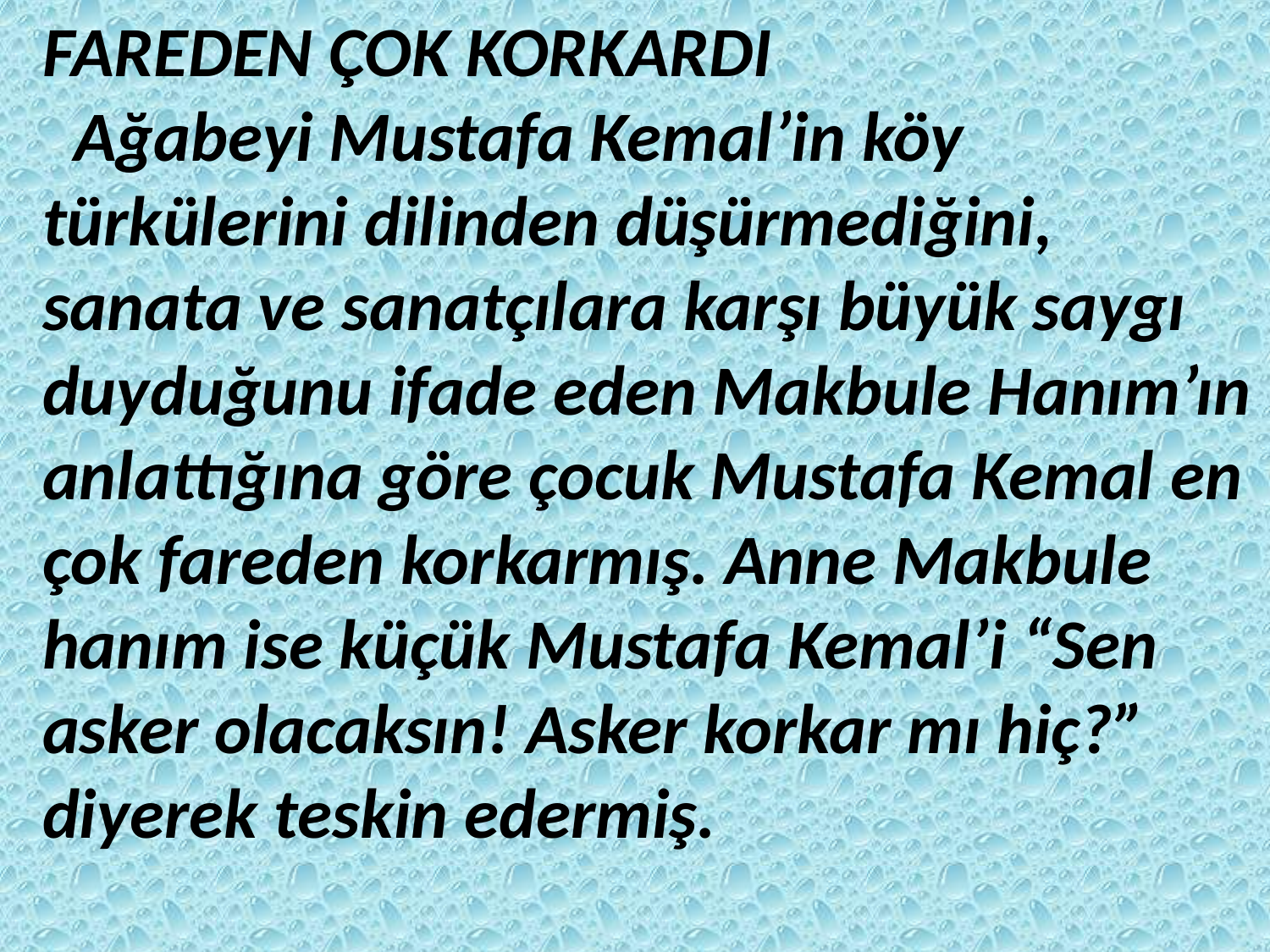

FAREDEN ÇOK KORKARDI
  Ağabeyi Mustafa Kemal’in köy
türkülerini dilinden düşürmediğini, sanata ve sanatçılara karşı büyük saygı duyduğunu ifade eden Makbule Hanım’ın anlattığına göre çocuk Mustafa Kemal en çok fareden korkarmış. Anne Makbule hanım ise küçük Mustafa Kemal’i “Sen asker olacaksın! Asker korkar mı hiç?” diyerek teskin edermiş.